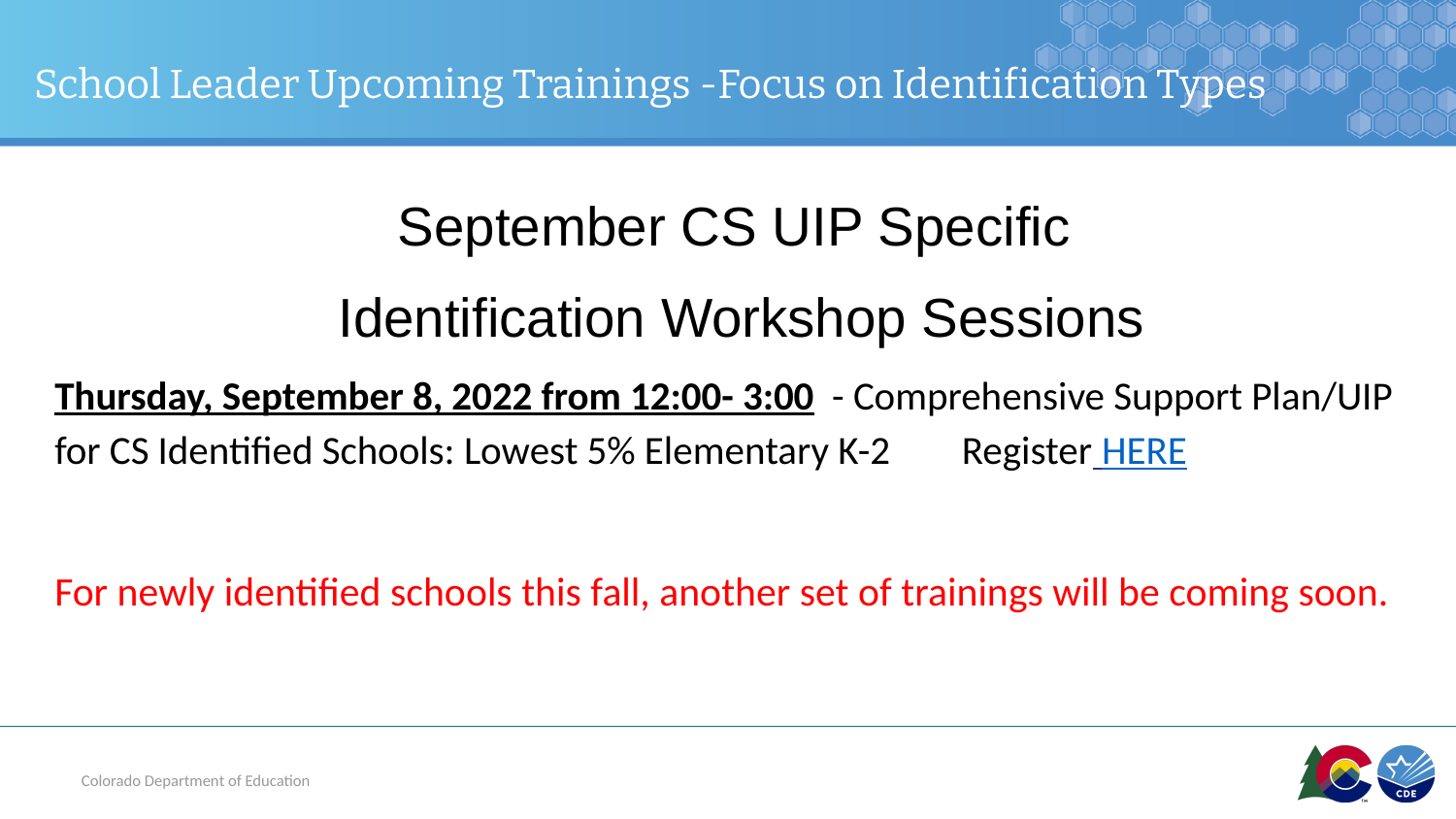

# School Leader Upcoming Trainings -Focus on Identification Types
September CS UIP Specific
Identification Workshop Sessions
Thursday, September 8, 2022 from 12:00- 3:00  - Comprehensive Support Plan/UIP for CS Identified Schools: Lowest 5% Elementary K-2        Register HERE
For newly identified schools this fall, another set of trainings will be coming soon.